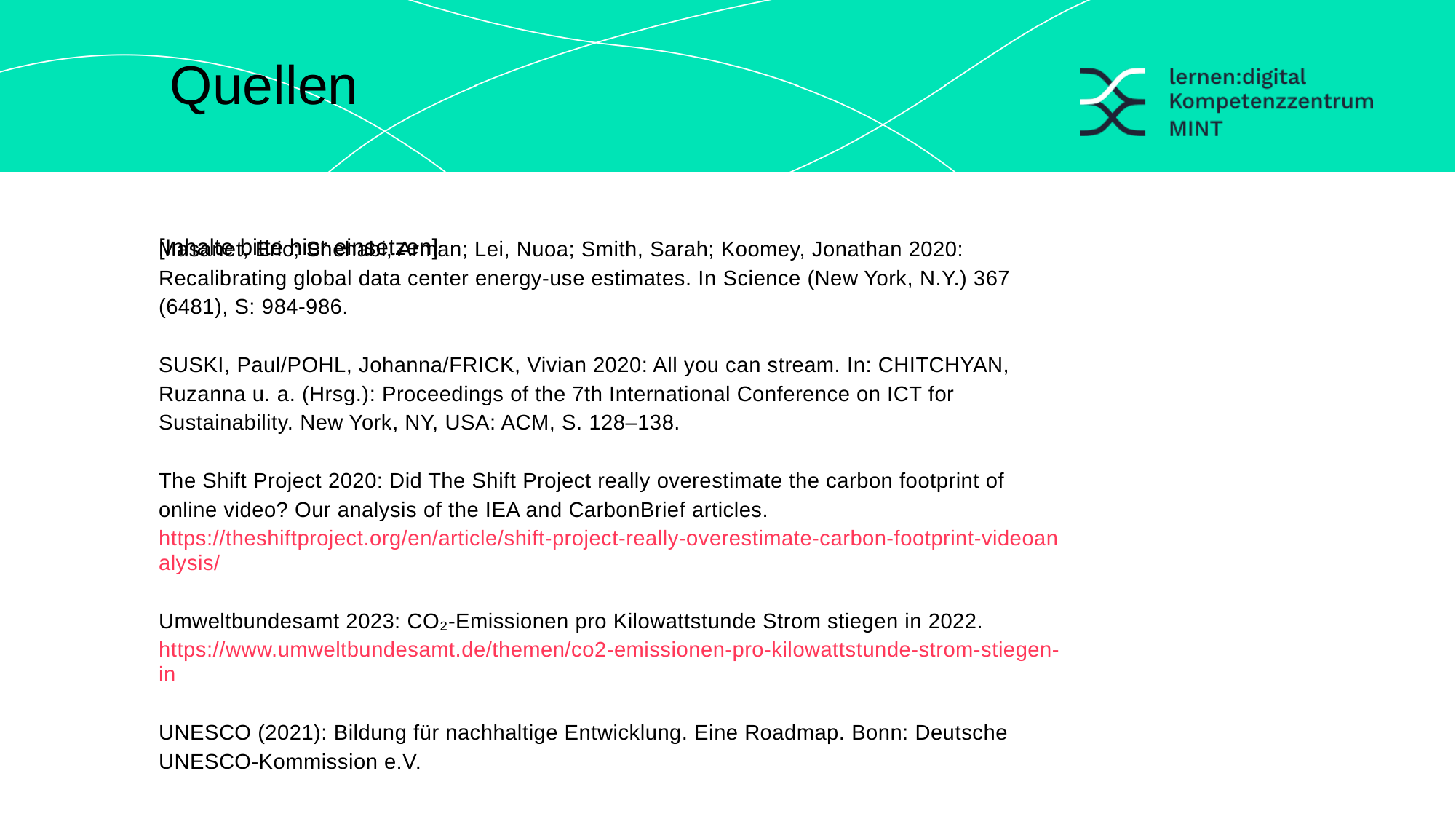

Quellen
[Inhalte bitte hier einsetzen]

Masanet, Eric; Shehabi, Arman; Lei, Nuoa; Smith, Sarah; Koomey, Jonathan 2020: Recalibrating global data center energy-use estimates. In Science (New York, N.Y.) 367 (6481), S: 984-986.
SUSKI, Paul/POHL, Johanna/FRICK, Vivian 2020: All you can stream. In: CHITCHYAN, Ruzanna u. a. (Hrsg.): Proceedings of the 7th International Conference on ICT for Sustainability. New York, NY, USA: ACM, S. 128–138.
The Shift Project 2020: Did The Shift Project really overestimate the carbon footprint of online video? Our analysis of the IEA and CarbonBrief articles. https://theshiftproject.org/en/article/shift-project-really-overestimate-carbon-footprint-videoanalysis/
Umweltbundesamt 2023: CO₂-Emissionen pro Kilowattstunde Strom stiegen in 2022. https://www.umweltbundesamt.de/themen/co2-emissionen-pro-kilowattstunde-strom-stiegen-in
UNESCO (2021): Bildung für nachhaltige Entwicklung. Eine Roadmap. Bonn: Deutsche UNESCO-Kommission e.V.